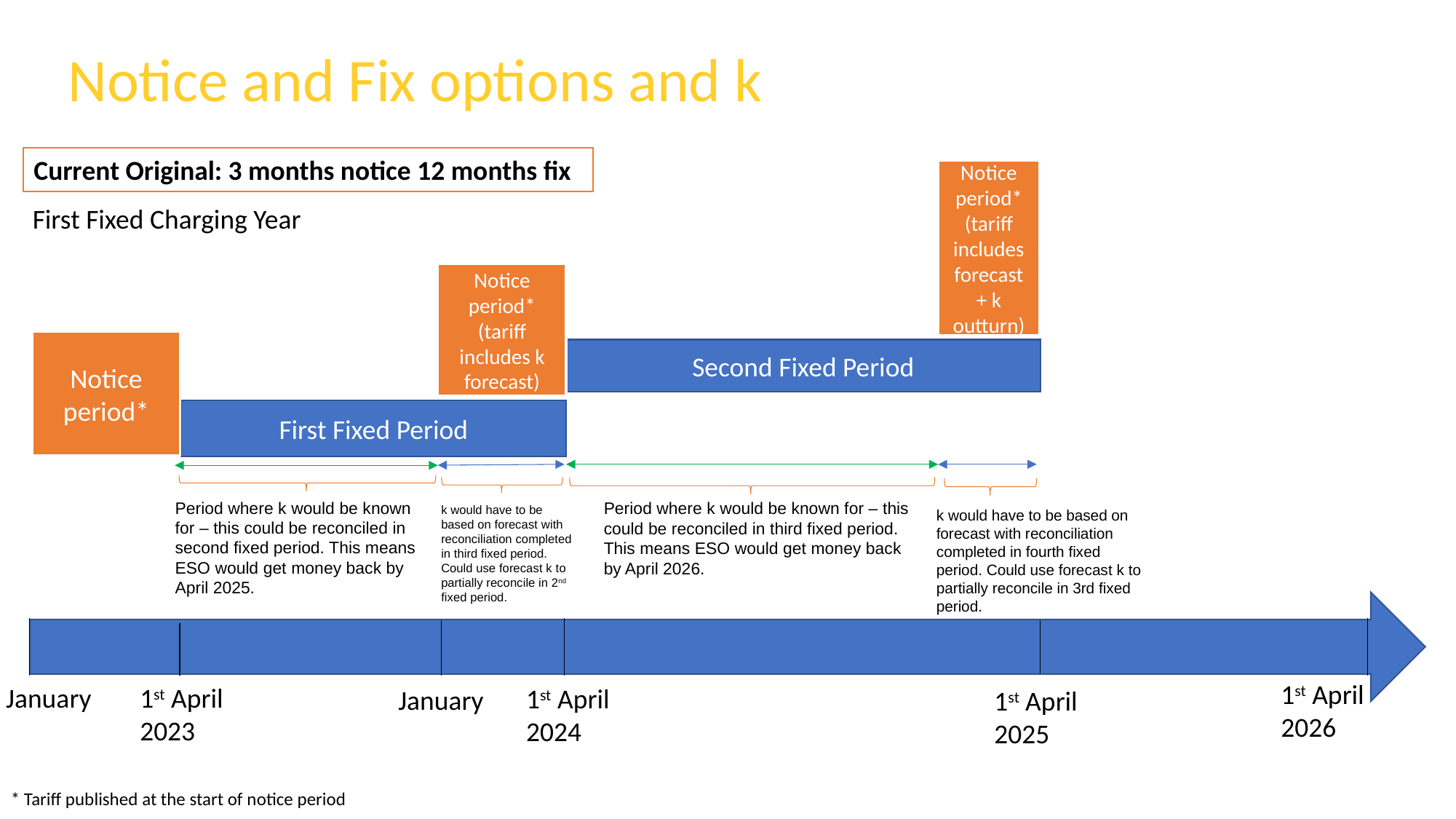

# Notice and Fix options and k
Current Original: 3 months notice 12 months fix
Notice period* (tariff includes forecast + k outturn)
First Fixed Charging Year
Notice period* (tariff includes k forecast)

Notice period*
Second Fixed Period

First Fixed Period

Period where k would be known for – this could be reconciled in second fixed period. This means ESO would get money back by April 2025.
Period where k would be known for – this could be reconciled in third fixed period. This means ESO would get money back by April 2026.
k would have to be based on forecast with reconciliation completed in third fixed period. Could use forecast k to partially reconcile in 2nd fixed period.
k would have to be based on forecast with reconciliation completed in fourth fixed period. Could use forecast k to partially reconcile in 3rd fixed period.

1st April 2026
1st April
2023
January
1st April 2024
January
1st April 2025
* Tariff published at the start of notice period